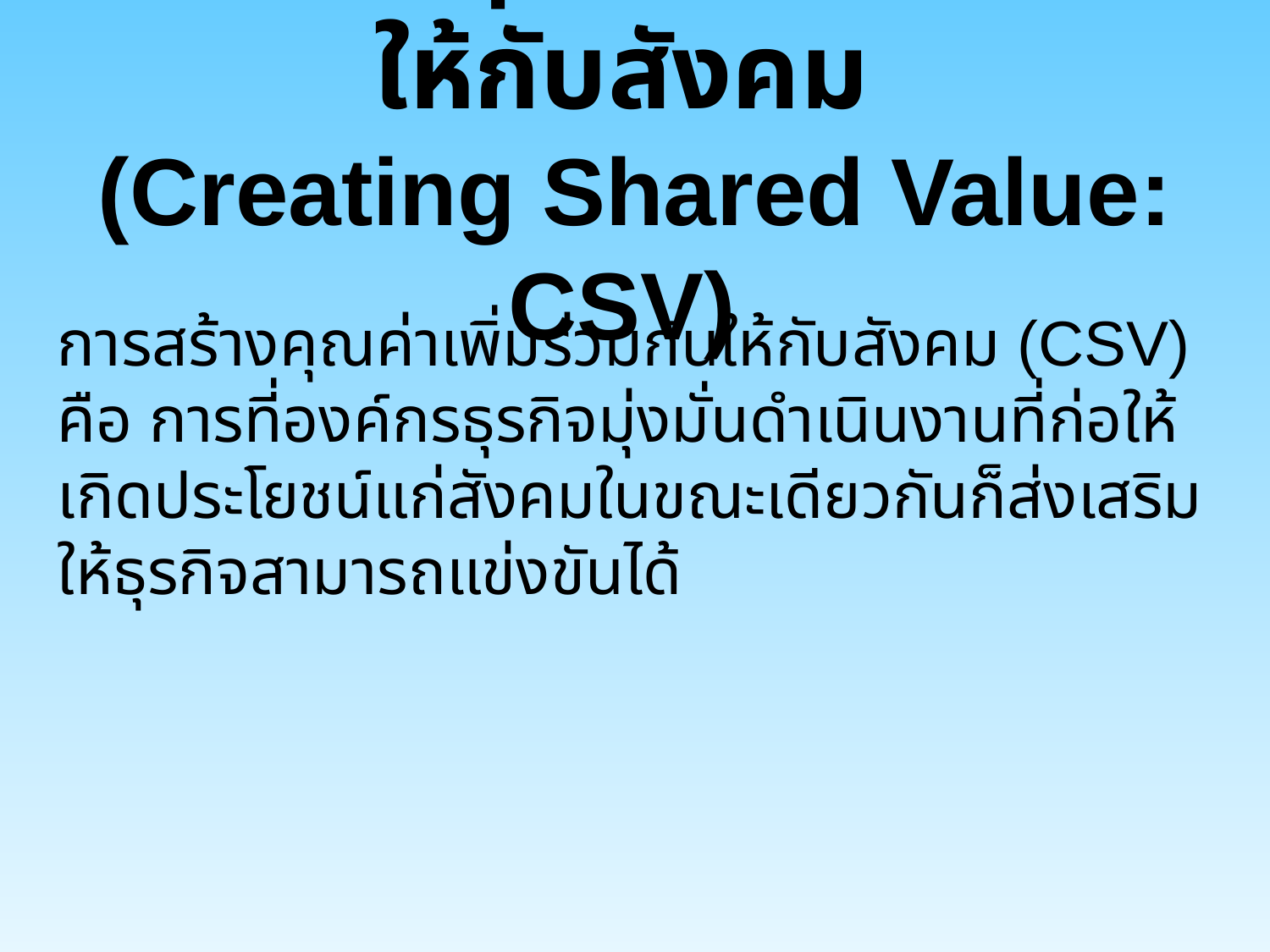

# การสร้างคุณค่าเพิ่มร่วมกันให้กับสังคม (Creating Shared Value: CSV)
การสร้างคุณค่าเพิ่มร่วมกันให้กับสังคม (CSV) คือ การที่องค์กรธุรกิจมุ่งมั่นดำเนินงานที่ก่อให้เกิดประโยชน์แก่สังคมในขณะเดียวกันก็ส่งเสริมให้ธุรกิจสามารถแข่งขันได้